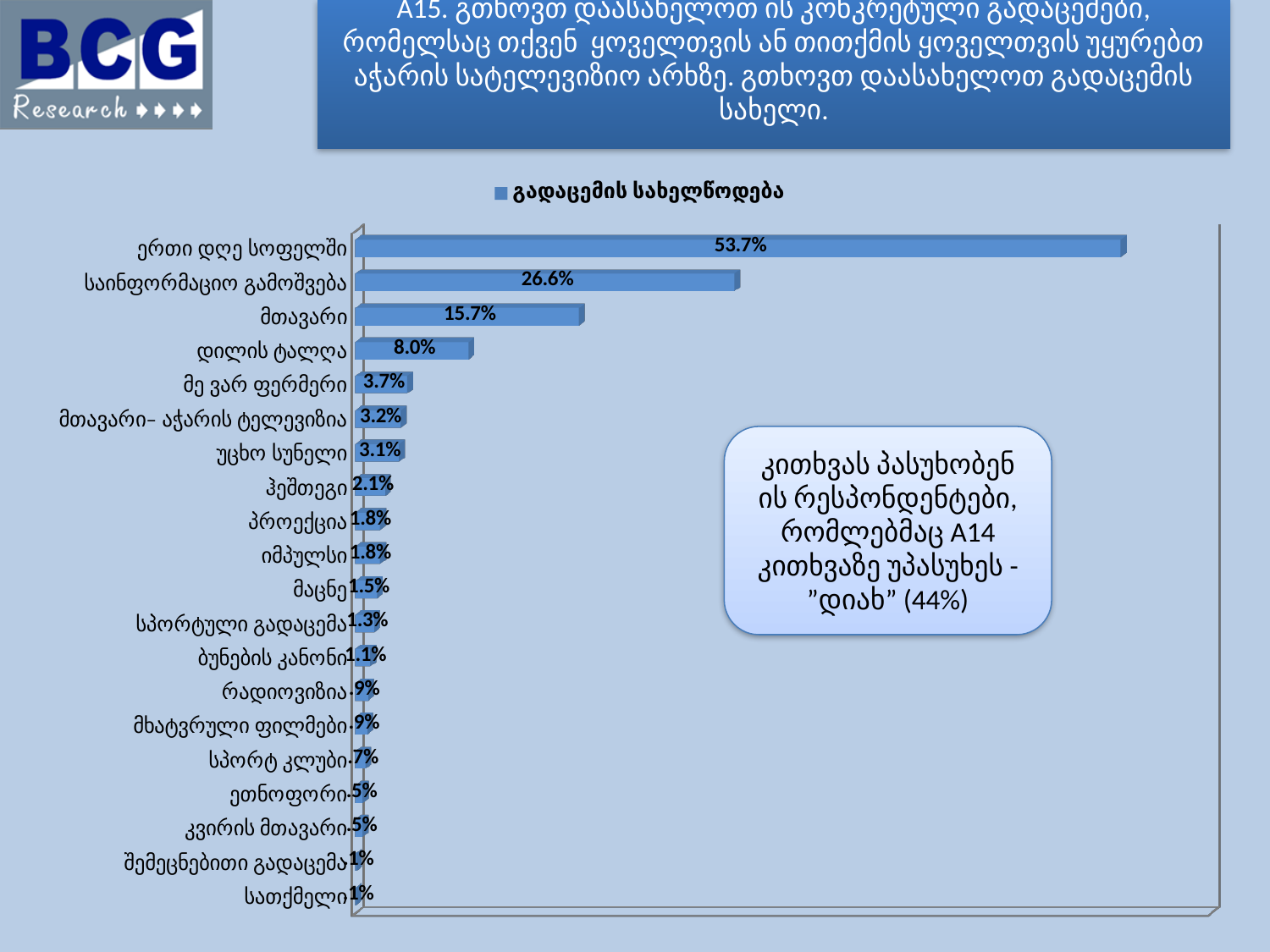

# A15. გთხოვთ დაასახელოთ ის კონკრეტული გადაცემები, რომელსაც თქვენ  ყოველთვის ან თითქმის ყოველთვის უყურებთ აჭარის სატელევიზიო არხზე. გთხოვთ დაასახელოთ გადაცემის სახელი.

[unsupported chart]

კითხვას პასუხობენ ის რესპონდენტები, რომლებმაც A14 კითხვაზე უპასუხეს - ”დიახ” (44%)